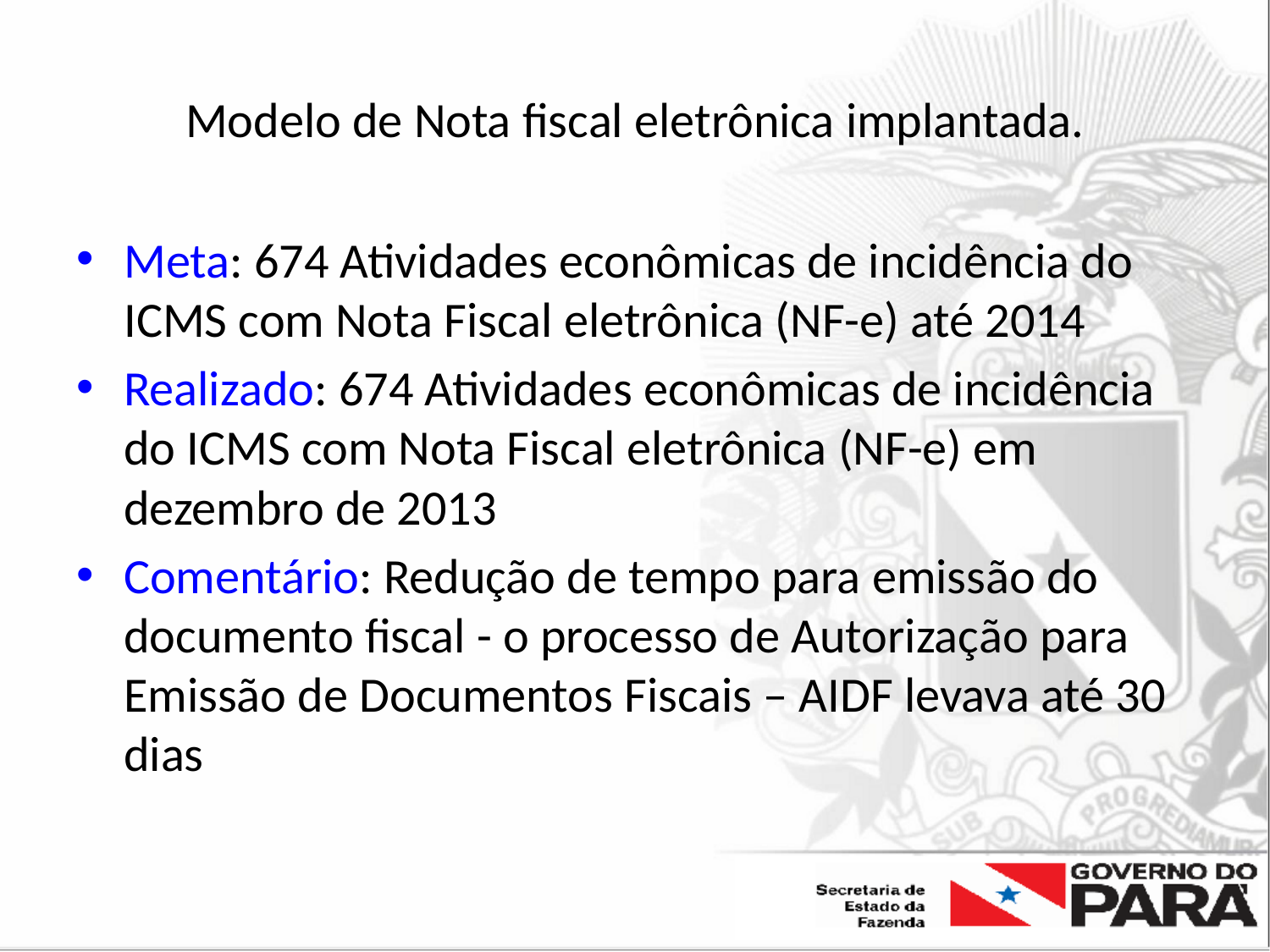

# Modelo de Nota fiscal eletrônica implantada.
Meta: 674 Atividades econômicas de incidência do ICMS com Nota Fiscal eletrônica (NF-e) até 2014
Realizado: 674 Atividades econômicas de incidência do ICMS com Nota Fiscal eletrônica (NF-e) em dezembro de 2013
Comentário: Redução de tempo para emissão do documento fiscal - o processo de Autorização para Emissão de Documentos Fiscais – AIDF levava até 30 dias